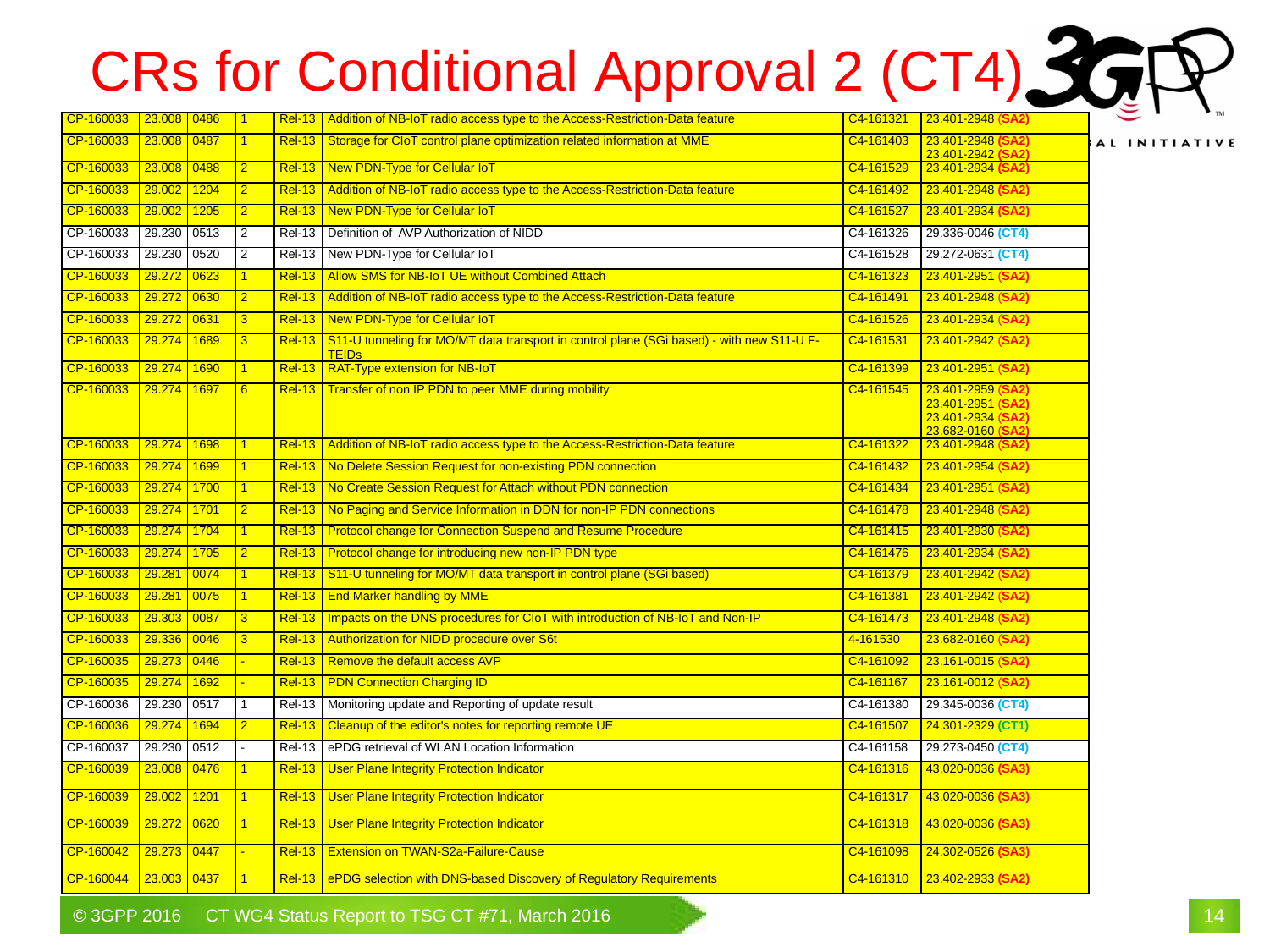

# CRs for Conditional Approval 2 (CT4)
| CP-160033 | 23.008 | 0486 | 1 | Rel-13 | Addition of NB-IoT radio access type to the Access-Restriction-Data feature | C4-161321 | 23.401-2948 (SA2) |
| --- | --- | --- | --- | --- | --- | --- | --- |
| CP-160033 | 23.008 | 0487 | 1 | Rel-13 | Storage for CIoT control plane optimization related information at MME | C4-161403 | 23.401-2948 (SA2) 23.401-2942 (SA2) |
| CP-160033 | 23.008 | 0488 | 2 | Rel-13 | New PDN-Type for Cellular IoT | C4-161529 | 23.401-2934 (SA2) |
| CP-160033 | 29.002 | 1204 | 2 | Rel-13 | Addition of NB-IoT radio access type to the Access-Restriction-Data feature | C4-161492 | 23.401-2948 (SA2) |
| CP-160033 | 29.002 | 1205 | 2 | Rel-13 | New PDN-Type for Cellular IoT | C4-161527 | 23.401-2934 (SA2) |
| CP-160033 | 29.230 | 0513 | 2 | Rel-13 | Definition of AVP Authorization of NIDD | C4-161326 | 29.336-0046 (CT4) |
| CP-160033 | 29.230 | 0520 | 2 | Rel-13 | New PDN-Type for Cellular IoT | C4-161528 | 29.272-0631 (CT4) |
| CP-160033 | 29.272 | 0623 | 1 | Rel-13 | Allow SMS for NB-IoT UE without Combined Attach | C4-161323 | 23.401-2951 (SA2) |
| CP-160033 | 29.272 | 0630 | 2 | Rel-13 | Addition of NB-IoT radio access type to the Access-Restriction-Data feature | C4-161491 | 23.401-2948 (SA2) |
| CP-160033 | 29.272 | 0631 | 3 | Rel-13 | New PDN-Type for Cellular IoT | C4-161526 | 23.401-2934 (SA2) |
| CP-160033 | 29.274 | 1689 | 3 | Rel-13 | S11-U tunneling for MO/MT data transport in control plane (SGi based) - with new S11-U F-TEIDs | C4-161531 | 23.401-2942 (SA2) |
| CP-160033 | 29.274 | 1690 | 1 | Rel-13 | RAT-Type extension for NB-IoT | C4-161399 | 23.401-2951 (SA2) |
| CP-160033 | 29.274 | 1697 | 6 | Rel-13 | Transfer of non IP PDN to peer MME during mobility | C4-161545 | 23.401-2959 (SA2) 23.401-2951 (SA2) 23.401-2934 (SA2) 23.682-0160 (SA2) |
| CP-160033 | 29.274 | 1698 | 1 | Rel-13 | Addition of NB-IoT radio access type to the Access-Restriction-Data feature | C4-161322 | 23.401-2948 (SA2) |
| CP-160033 | 29.274 | 1699 | 1 | Rel-13 | No Delete Session Request for non-existing PDN connection | C4-161432 | 23.401-2954 (SA2) |
| CP-160033 | 29.274 | 1700 | 1 | Rel-13 | No Create Session Request for Attach without PDN connection | C4-161434 | 23.401-2951 (SA2) |
| CP-160033 | 29.274 | 1701 | 2 | Rel-13 | No Paging and Service Information in DDN for non-IP PDN connections | C4-161478 | 23.401-2948 (SA2) |
| CP-160033 | 29.274 | 1704 | 1 | Rel-13 | Protocol change for Connection Suspend and Resume Procedure | C4-161415 | 23.401-2930 (SA2) |
| CP-160033 | 29.274 | 1705 | 2 | Rel-13 | Protocol change for introducing new non-IP PDN type | C4-161476 | 23.401-2934 (SA2) |
| CP-160033 | 29.281 | 0074 | 1 | Rel-13 | S11-U tunneling for MO/MT data transport in control plane (SGi based) | C4-161379 | 23.401-2942 (SA2) |
| CP-160033 | 29.281 | 0075 | 1 | Rel-13 | End Marker handling by MME | C4-161381 | 23.401-2942 (SA2) |
| CP-160033 | 29.303 | 0087 | 3 | Rel-13 | Impacts on the DNS procedures for CIoT with introduction of NB-IoT and Non-IP | C4-161473 | 23.401-2948 (SA2) |
| CP-160033 | 29.336 | 0046 | 3 | Rel-13 | Authorization for NIDD procedure over S6t | 4-161530 | 23.682-0160 (SA2) |
| CP-160035 | 29.273 | 0446 | - | Rel-13 | Remove the default access AVP | C4-161092 | 23.161-0015 (SA2) |
| CP-160035 | 29.274 | 1692 | - | Rel-13 | PDN Connection Charging ID | C4-161167 | 23.161-0012 (SA2) |
| CP-160036 | 29.230 | 0517 | 1 | Rel-13 | Monitoring update and Reporting of update result | C4-161380 | 29.345-0036 (CT4) |
| CP-160036 | 29.274 | 1694 | 2 | Rel-13 | Cleanup of the editor's notes for reporting remote UE | C4-161507 | 24.301-2329 (CT1) |
| CP-160037 | 29.230 | 0512 | - | Rel-13 | ePDG retrieval of WLAN Location Information | C4-161158 | 29.273-0450 (CT4) |
| CP-160039 | 23.008 | 0476 | 1 | Rel-13 | User Plane Integrity Protection Indicator | C4-161316 | 43.020-0036 (SA3) |
| CP-160039 | 29.002 | 1201 | 1 | Rel-13 | User Plane Integrity Protection Indicator | C4-161317 | 43.020-0036 (SA3) |
| CP-160039 | 29.272 | 0620 | 1 | Rel-13 | User Plane Integrity Protection Indicator | C4-161318 | 43.020-0036 (SA3) |
| CP-160042 | 29.273 | 0447 | - | Rel-13 | Extension on TWAN-S2a-Failure-Cause | C4-161098 | 24.302-0526 (SA3) |
| CP-160044 | 23.003 | 0437 | 1 | Rel-13 | ePDG selection with DNS-based Discovery of Regulatory Requirements | C4-161310 | 23.402-2933 (SA2) |